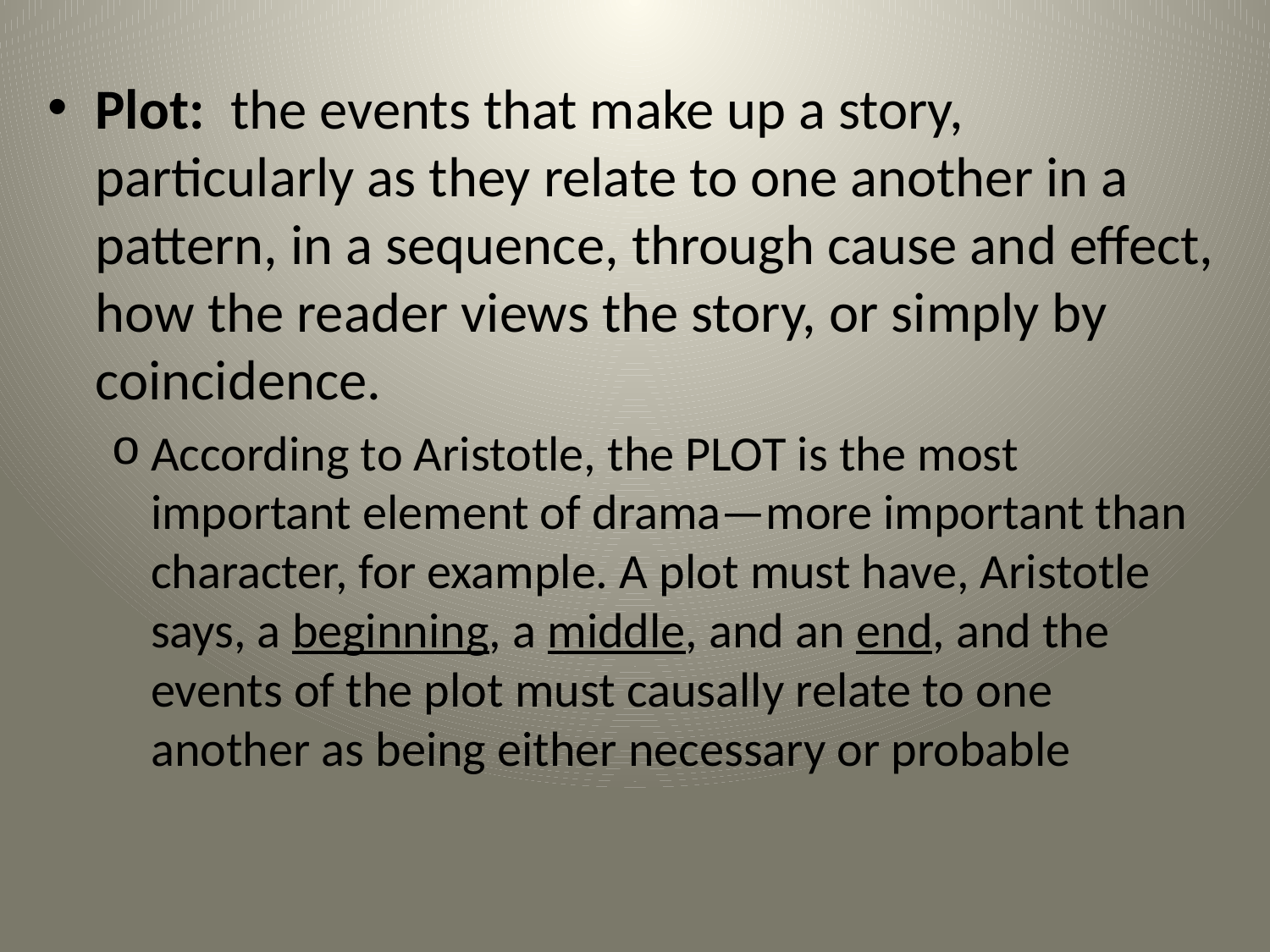

Plot:  the events that make up a story, particularly as they relate to one another in a pattern, in a sequence, through cause and effect, how the reader views the story, or simply by coincidence.
According to Aristotle, the PLOT is the most important element of drama—more important than character, for example. A plot must have, Aristotle says, a beginning, a middle, and an end, and the events of the plot must causally relate to one another as being either necessary or probable